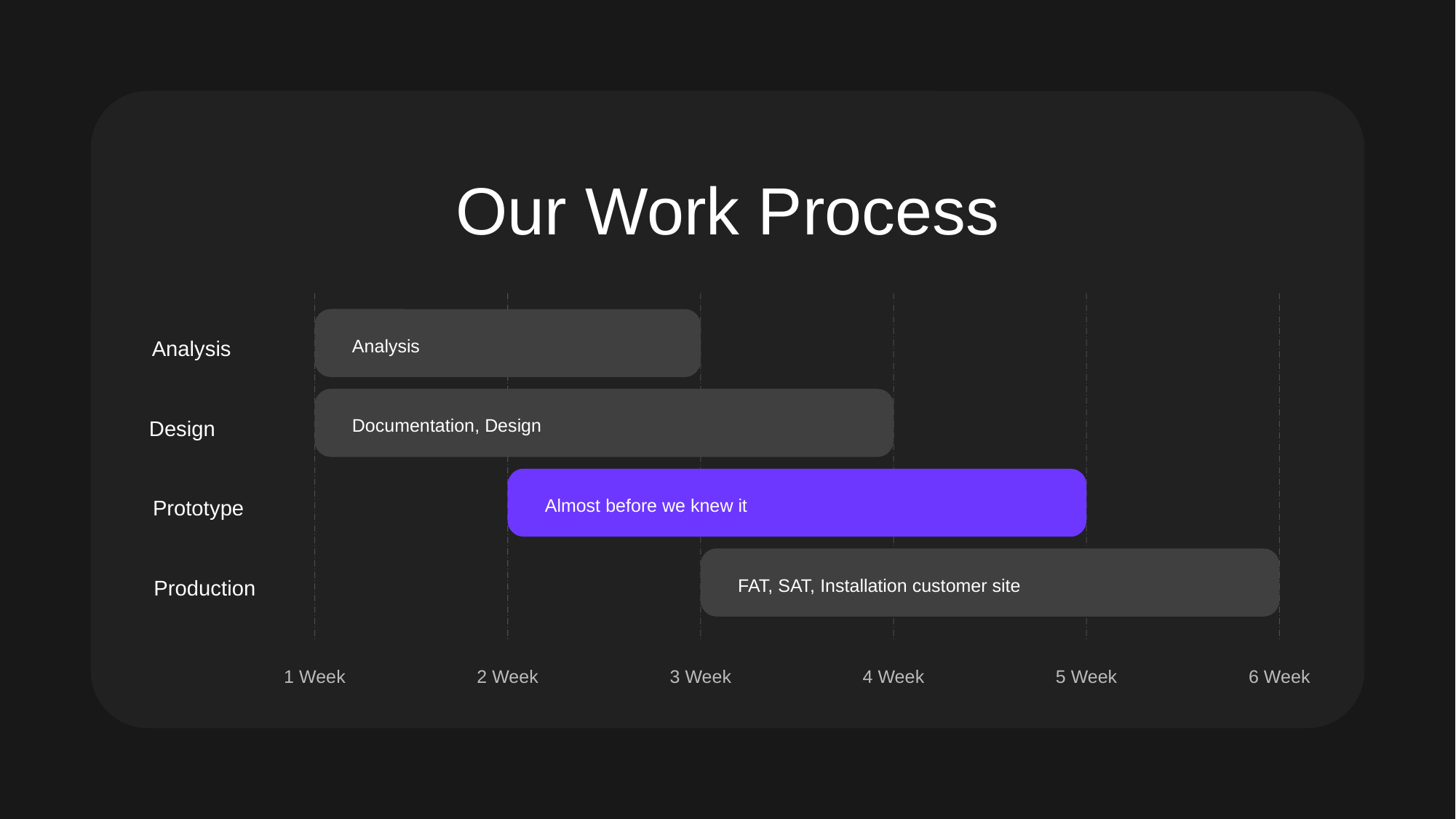

# Our Work Process
Analysis
Analysis
Documentation, Design
Design
Almost before we knew it
Prototype
FAT, SAT, Installation customer site
Production
1 Week
2 Week
3 Week
4 Week
5 Week
6 Week